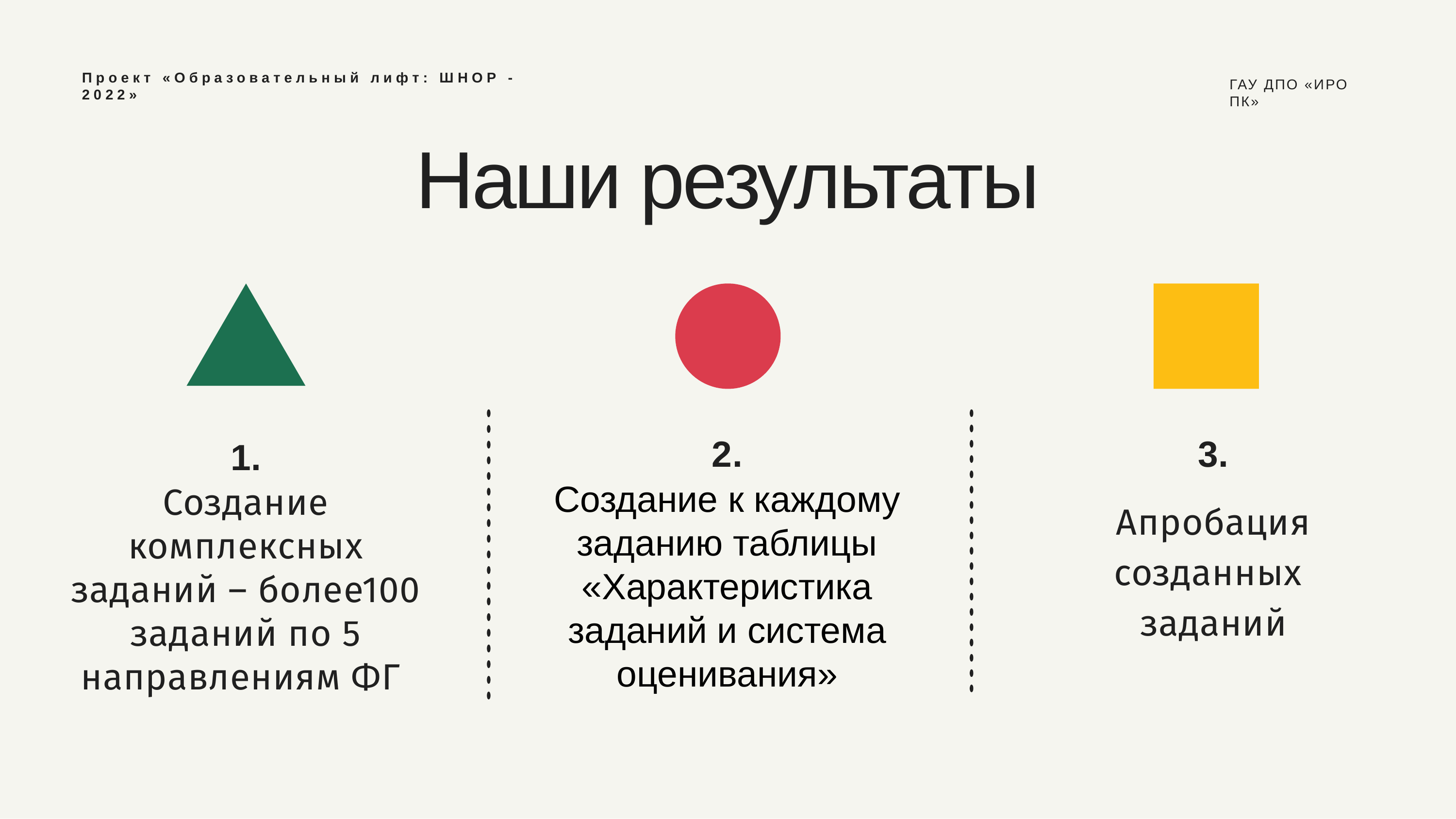

Проект «Образовательный лифт: ШНОР - 2022»
ГАУ ДПО «ИРО ПК»
# Наши результаты

2.
Создание к каждому заданию таблицы «Характеристика заданий и система оценивания»

3.
Апробация созданных  заданий
1.
Создание комплексных заданий – более100 заданий по 5 направлениям ФГ